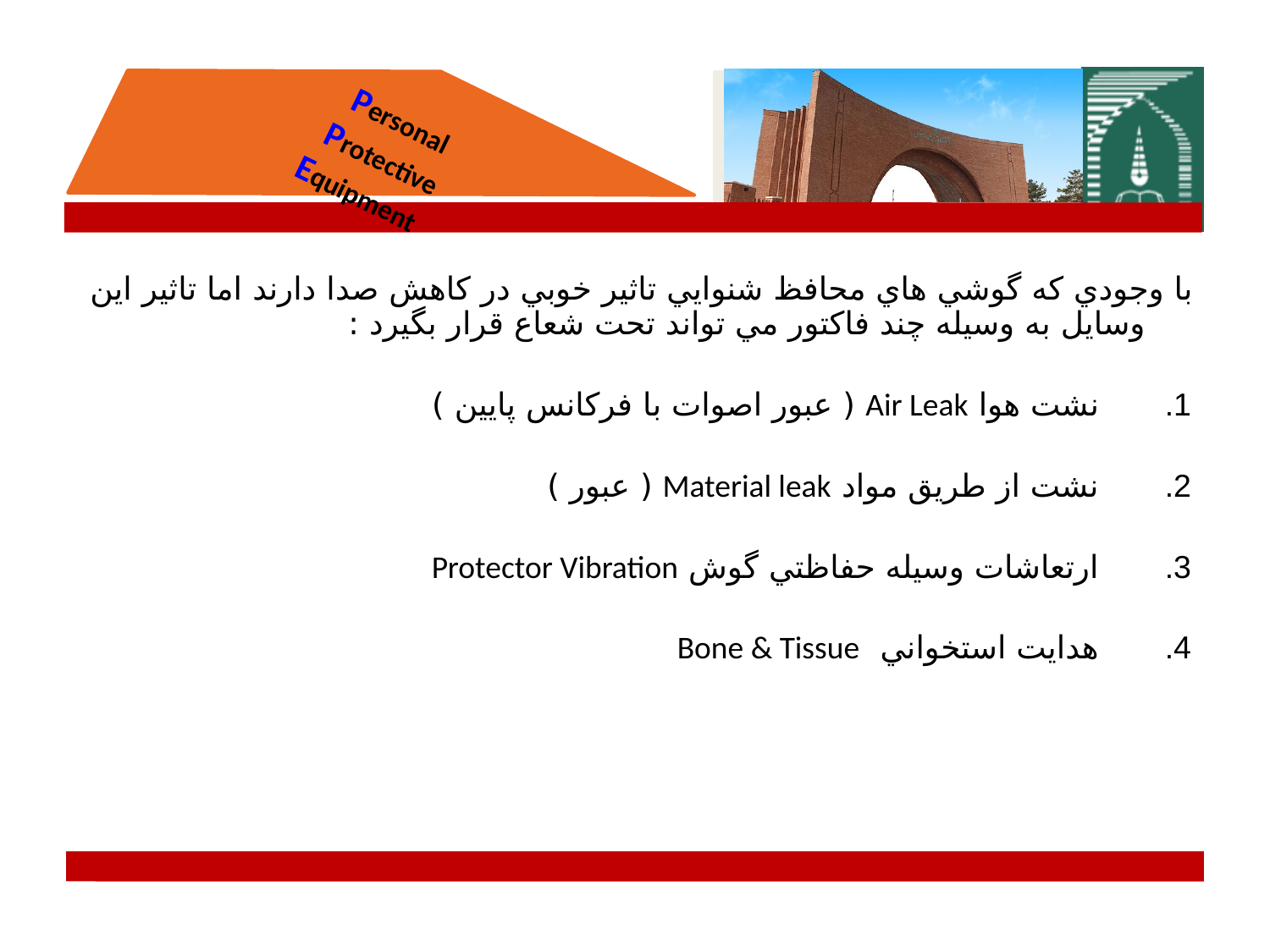

با وجودي كه گوشي هاي محافظ شنوايي تاثير خوبي در كاهش صدا دارند اما تاثير اين وسايل به وسيله چند فاكتور مي تواند تحت شعاع قرار بگيرد :

 نشت هوا Air Leak ( عبور اصوات با فركانس پايين )

 نشت از طريق مواد Material leak ( عبور )

 ارتعاشات وسيله حفاظتي گوش Protector Vibration

 هدايت استخواني  Bone & Tissue